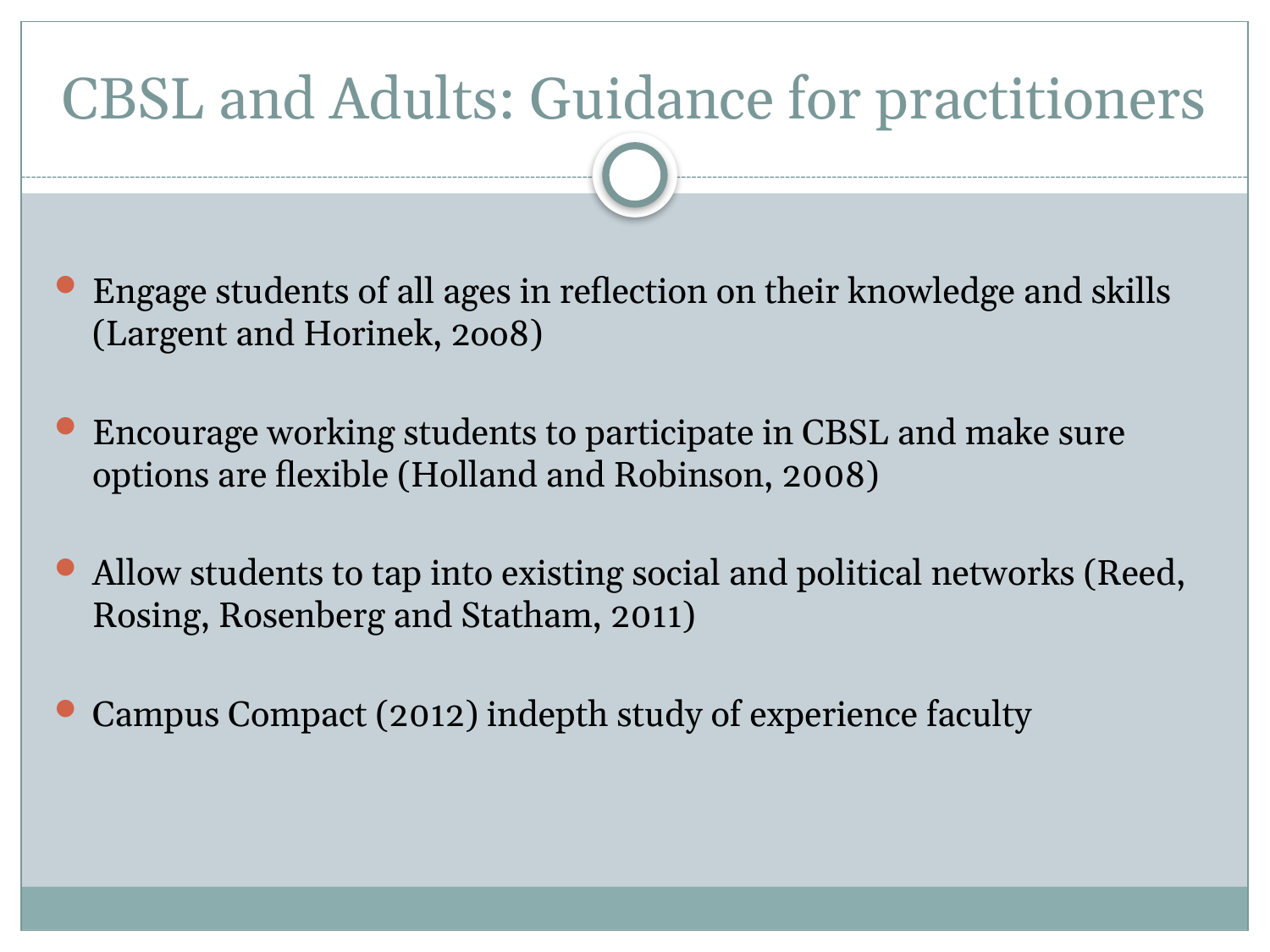

# CBSL and Adults: Guidance for practitioners

Engage students of all ages in reflection on their knowledge and skills (Largent and Horinek, 2oo8)

Encourage working students to participate in CBSL and make sure options are flexible (Holland and Robinson, 2008)

Allow students to tap into existing social and political networks (Reed, Rosing, Rosenberg and Statham, 2011)

Campus Compact (2012) indepth study of experience faculty